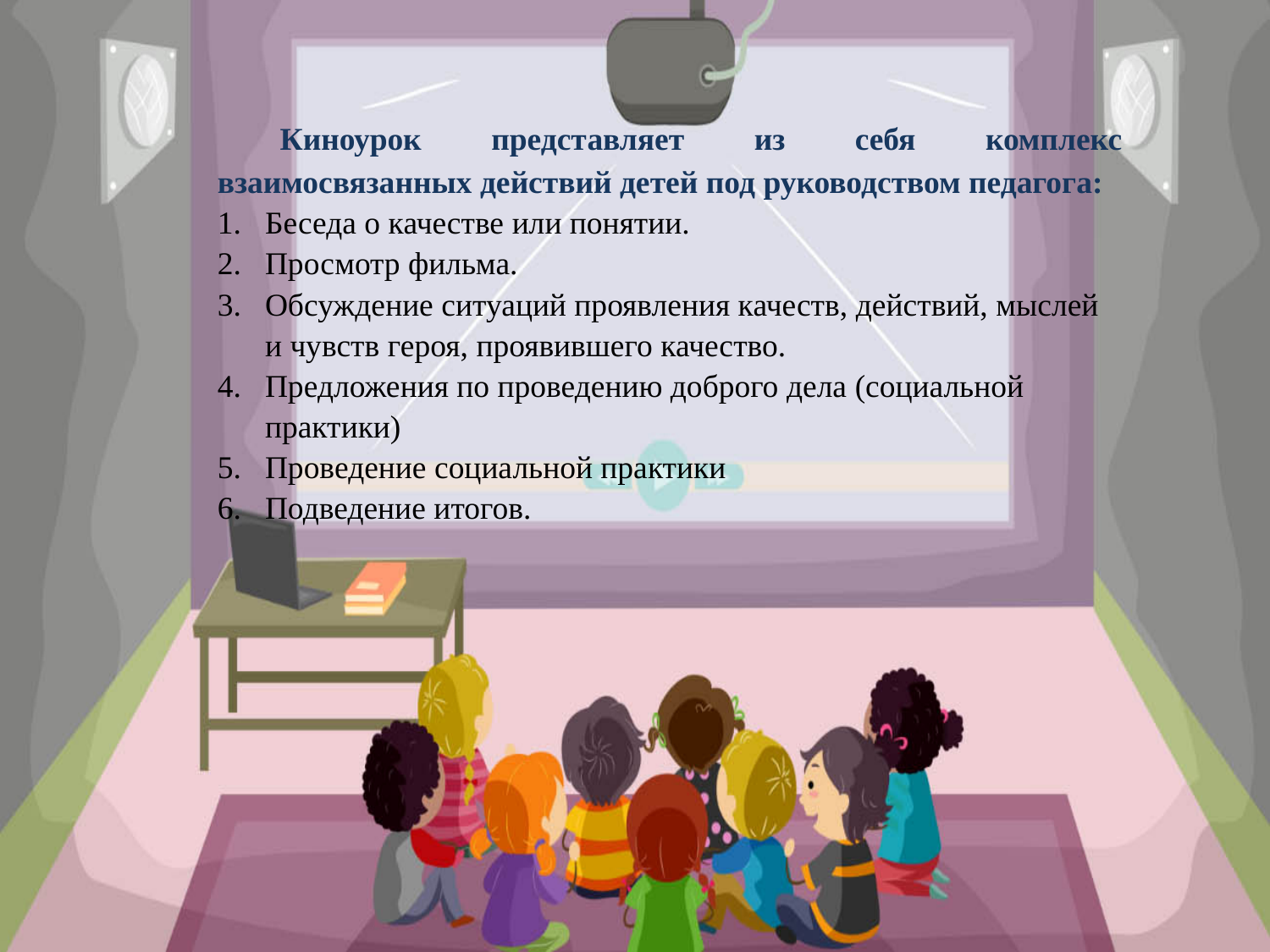

Киноурок представляет из себя комплекс взаимосвязанных действий детей под руководством педагога:
Беседа о качестве или понятии.
Просмотр фильма.
Обсуждение ситуаций проявления качеств, действий, мыслей и чувств героя, проявившего качество.
Предложения по проведению доброго дела (социальной практики)
Проведение социальной практики
Подведение итогов.